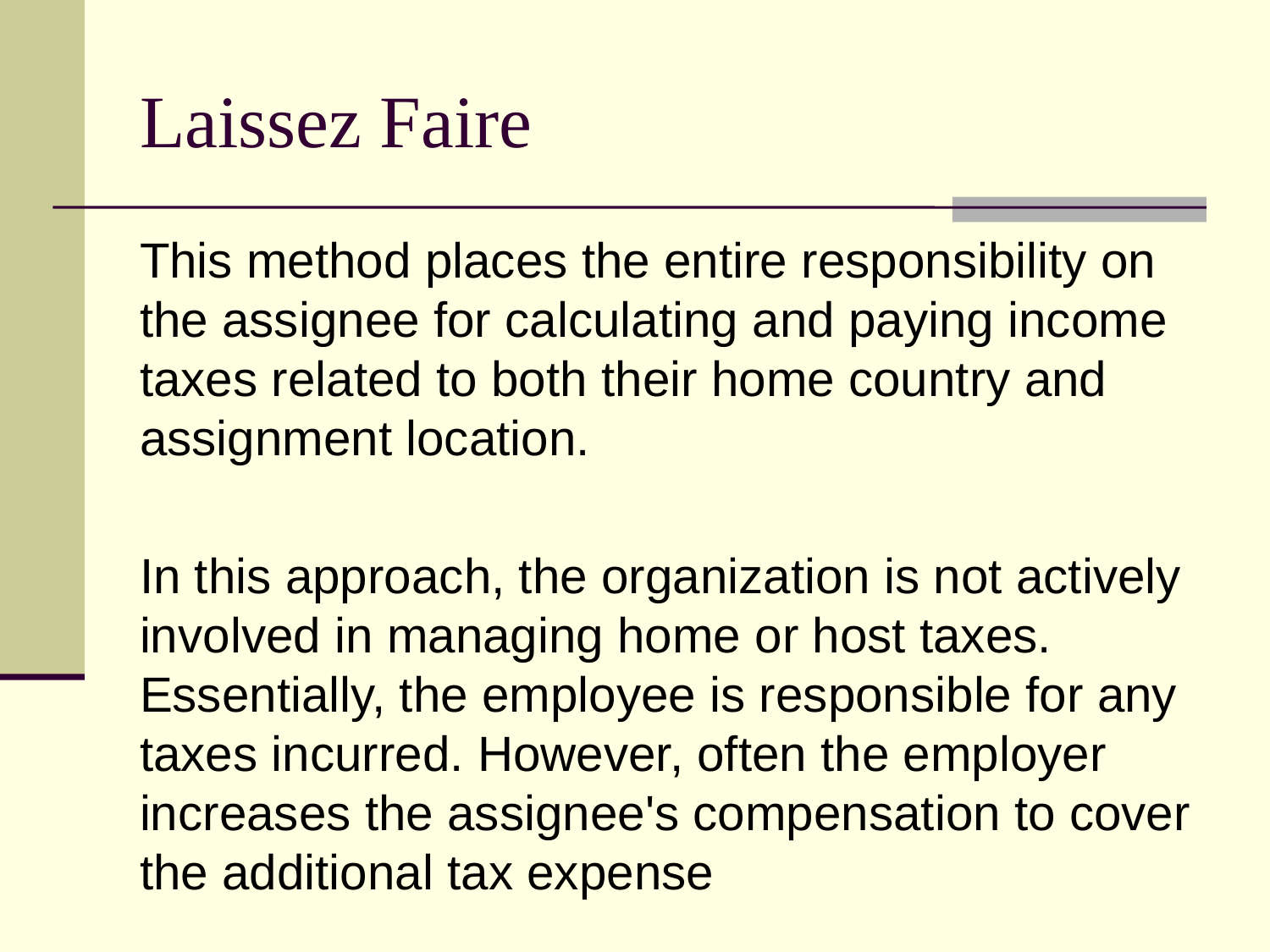

# Laissez Faire
This method places the entire responsibility on the assignee for calculating and paying income taxes related to both their home country and assignment location.

In this approach, the organization is not actively involved in managing home or host taxes. Essentially, the employee is responsible for any taxes incurred. However, often the employer increases the assignee's compensation to cover the additional tax expense